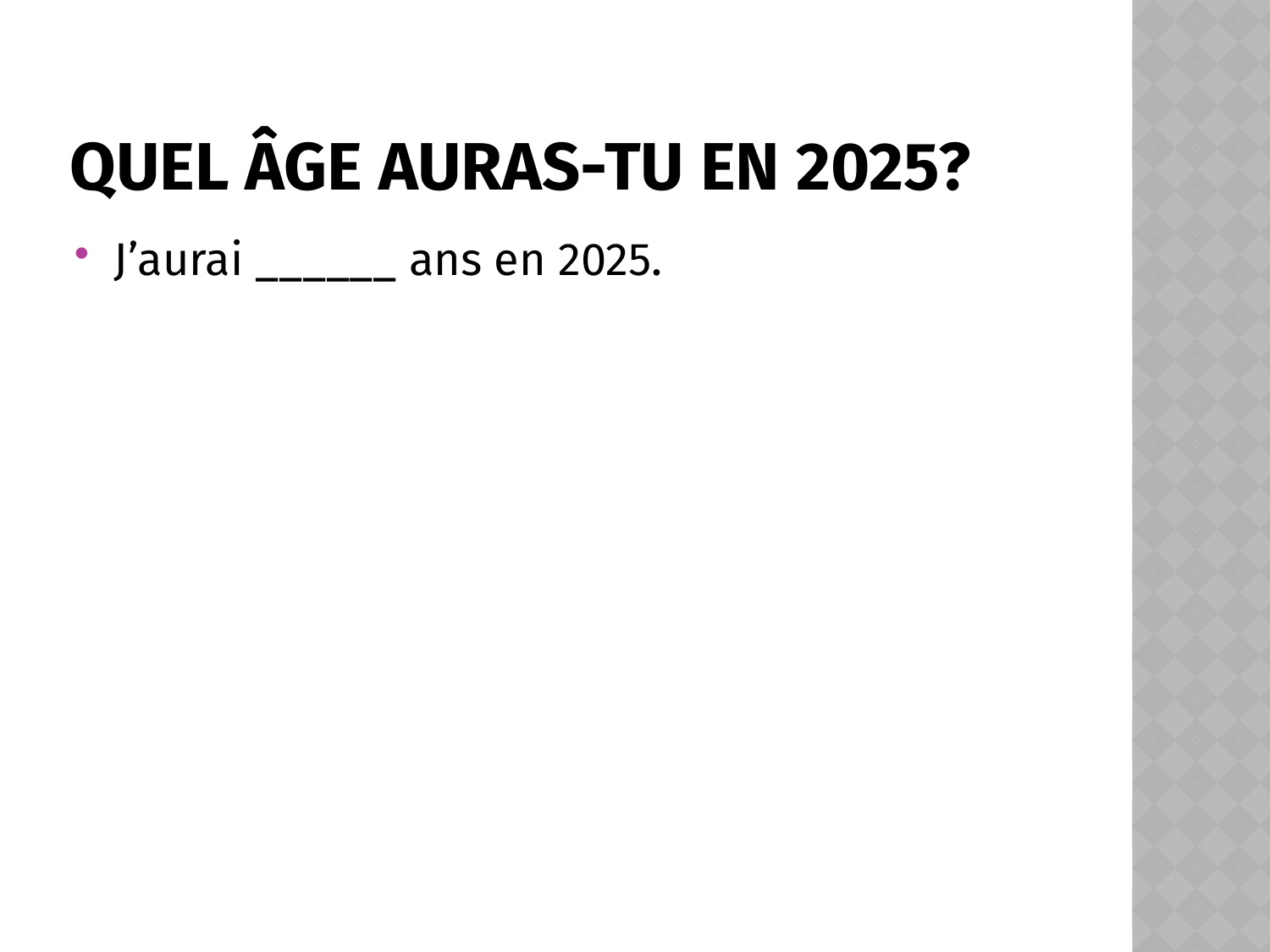

# Quel âge auras-tu en 2025?
J’aurai ______ ans en 2025.